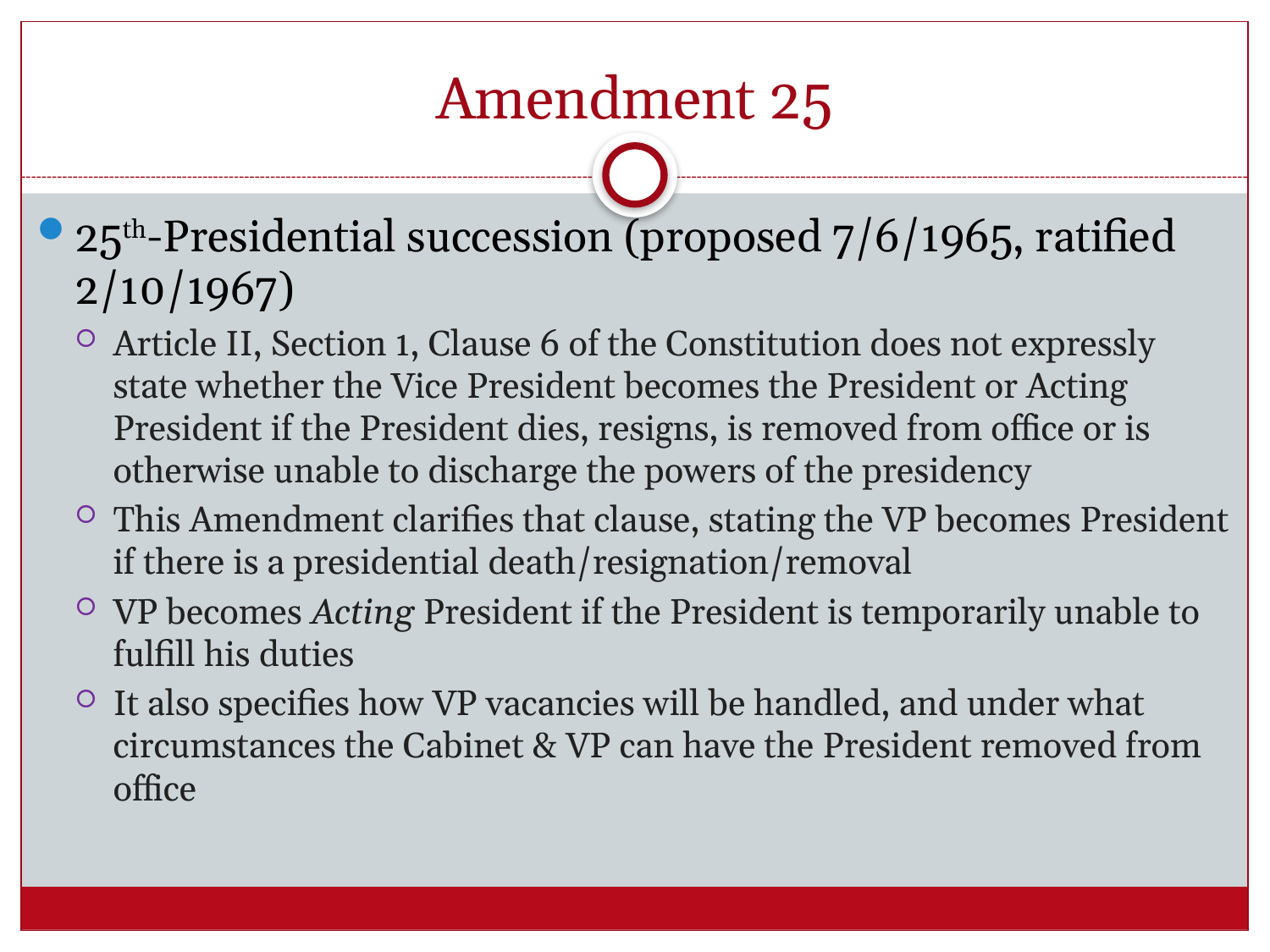

# Amendment 25
25th-Presidential succession (proposed 7/6/1965, ratified 2/10/1967)
Article II, Section 1, Clause 6 of the Constitution does not expressly state whether the Vice President becomes the President or Acting President if the President dies, resigns, is removed from office or is otherwise unable to discharge the powers of the presidency
This Amendment clarifies that clause, stating the VP becomes President if there is a presidential death/resignation/removal
VP becomes Acting President if the President is temporarily unable to fulfill his duties
It also specifies how VP vacancies will be handled, and under what circumstances the Cabinet & VP can have the President removed from office